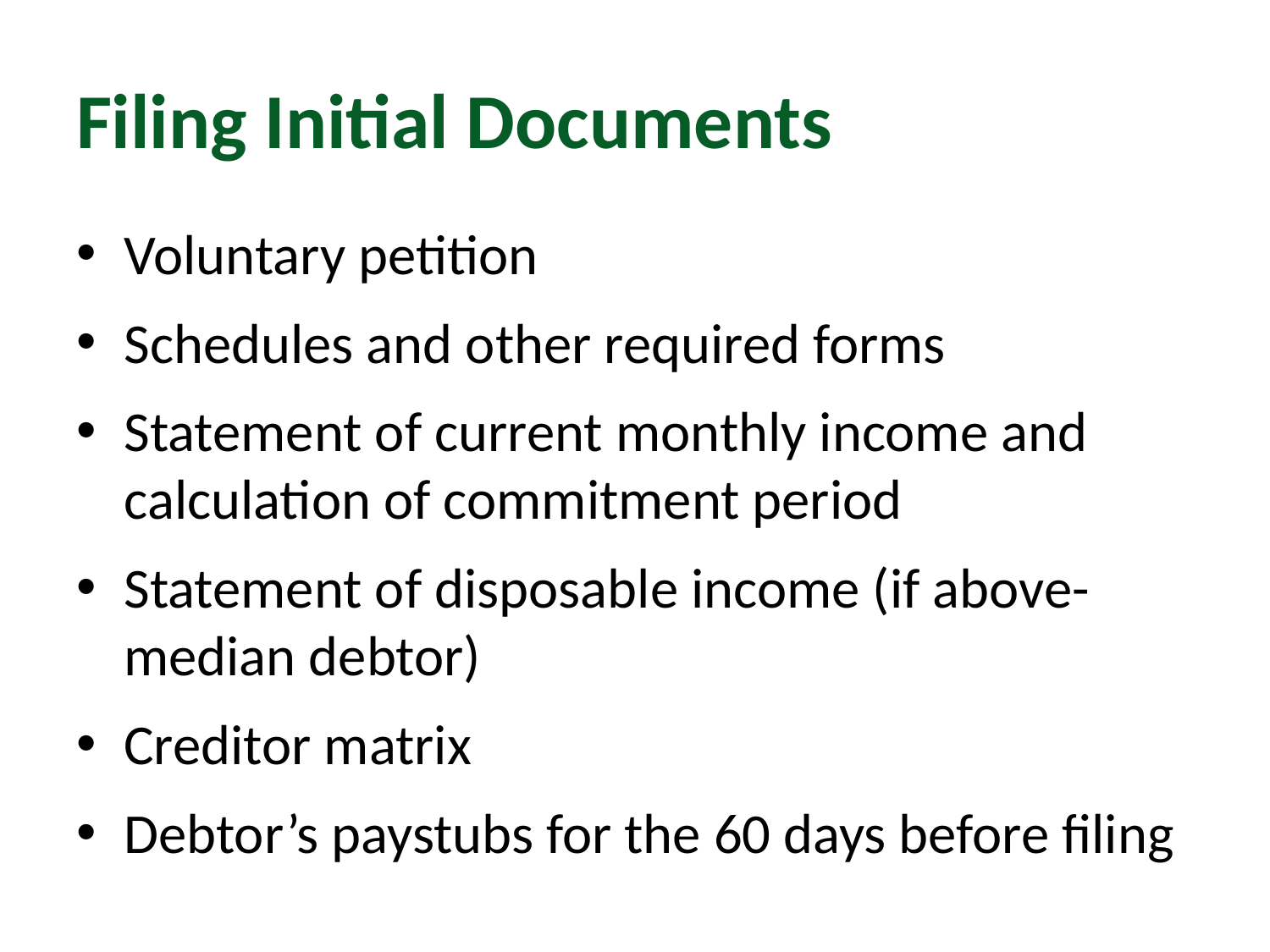

# Filing Initial Documents
Voluntary petition
Schedules and other required forms
Statement of current monthly income and calculation of commitment period
Statement of disposable income (if above-median debtor)
Creditor matrix
Debtor’s paystubs for the 60 days before filing